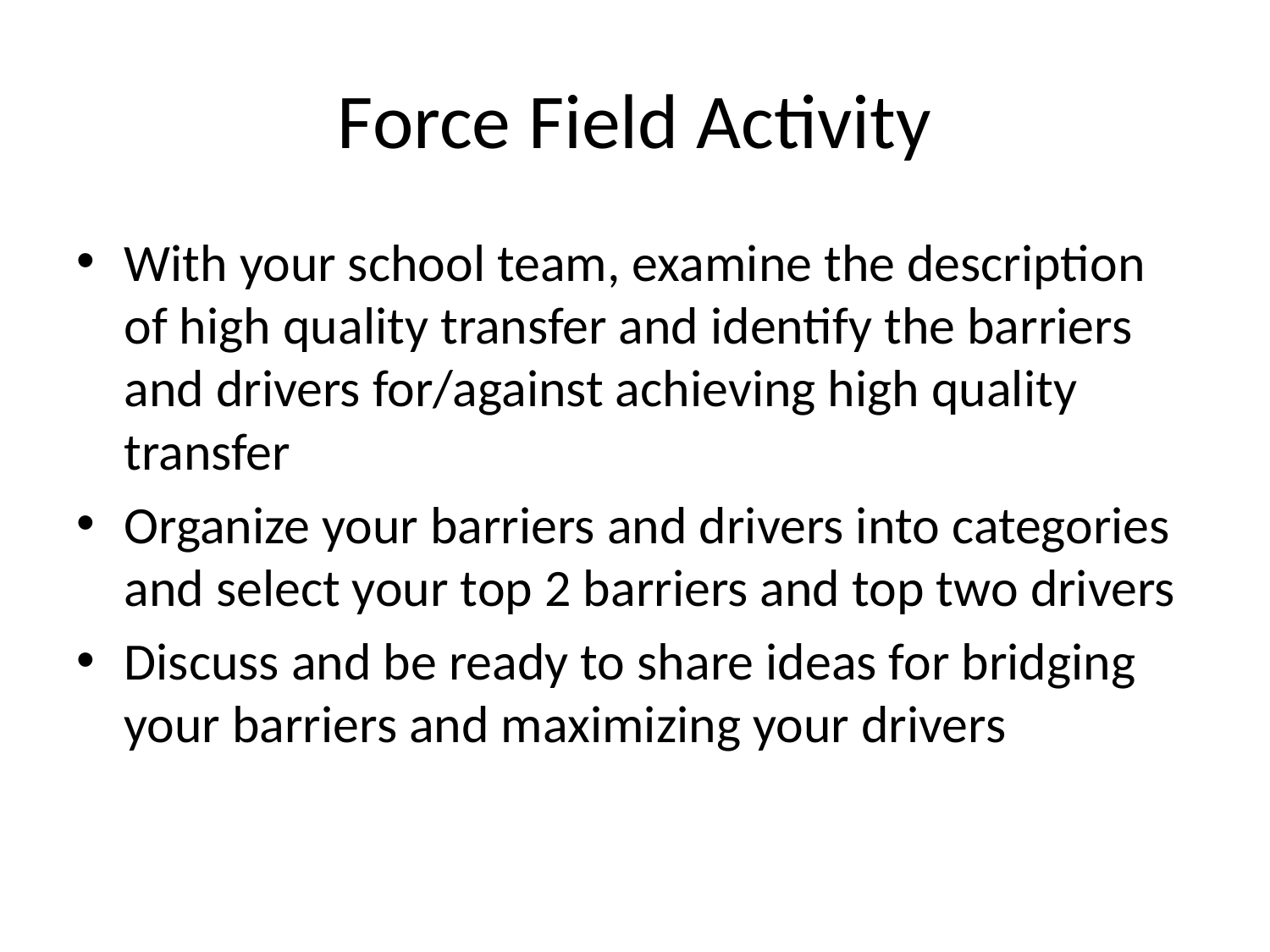

# Force Field Activity
With your school team, examine the description of high quality transfer and identify the barriers and drivers for/against achieving high quality transfer
Organize your barriers and drivers into categories and select your top 2 barriers and top two drivers
Discuss and be ready to share ideas for bridging your barriers and maximizing your drivers